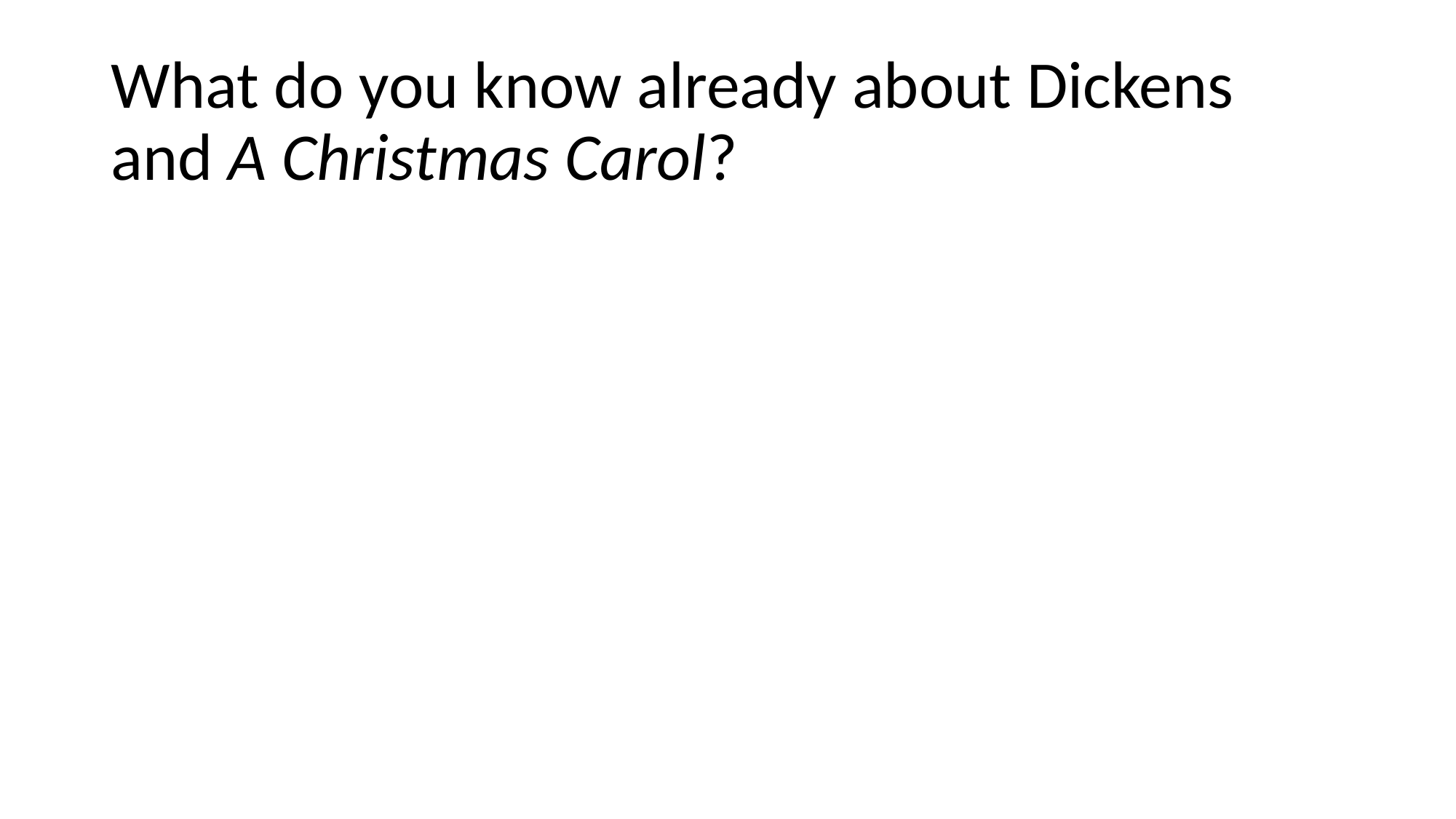

# What do you know already about Dickens and A Christmas Carol?